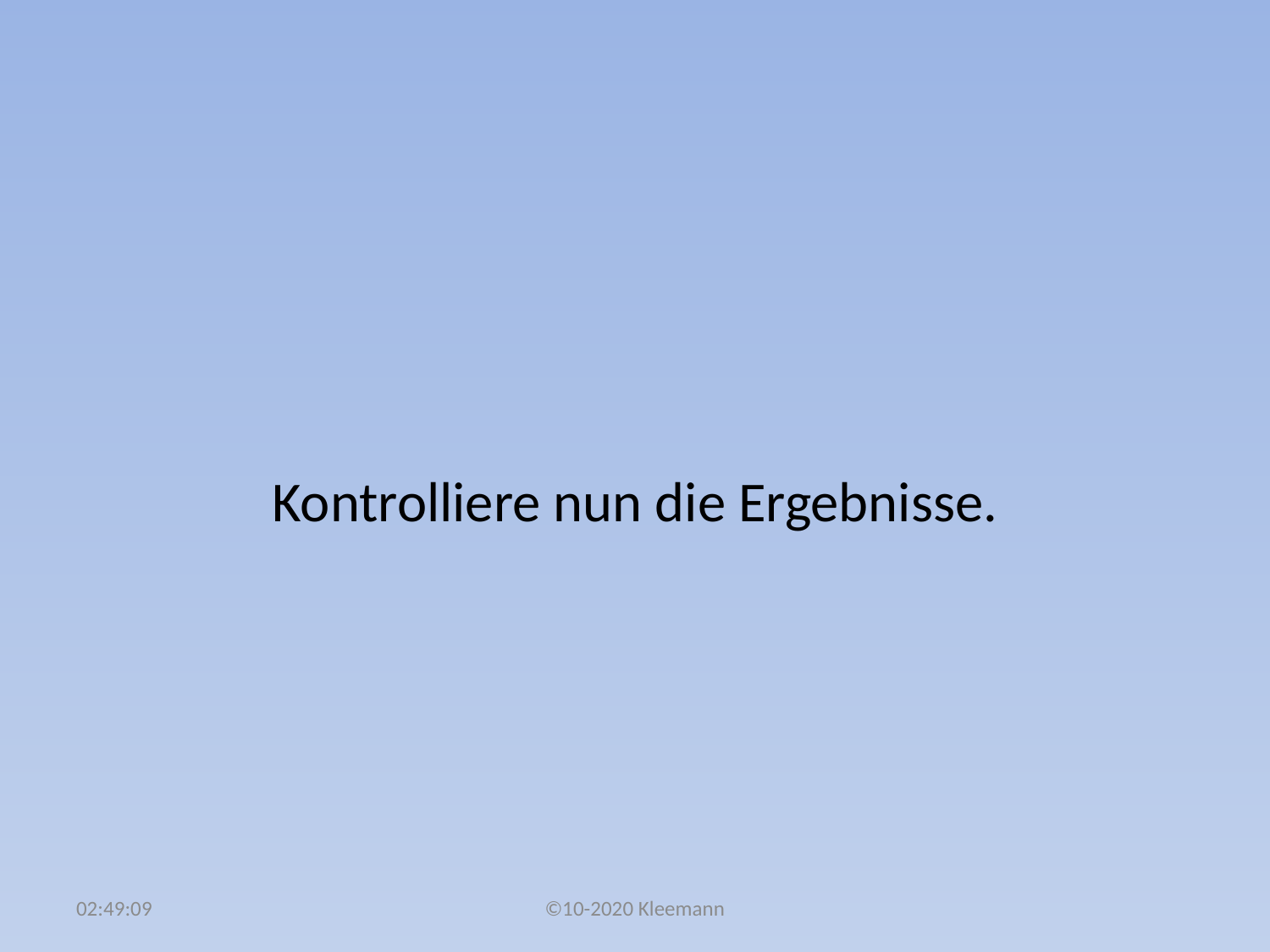

#

Kontrolliere nun die Ergebnisse.

02:49:09
©10-2020 Kleemann